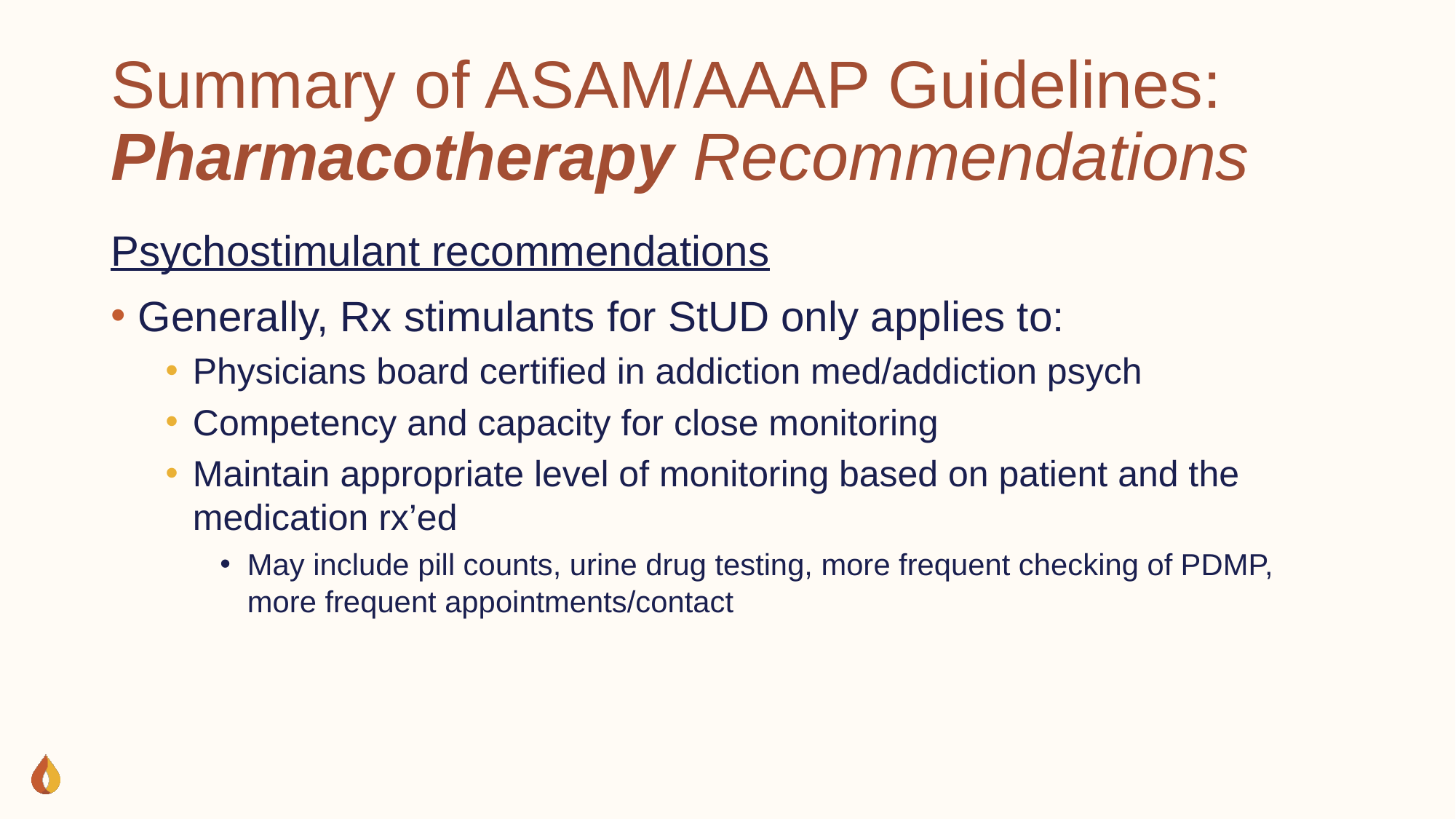

# Summary of ASAM/AAAP Guidelines: Pharmacotherapy Recommendations
Psychostimulant recommendations
Generally, Rx stimulants for StUD only applies to:
Physicians board certified in addiction med/addiction psych
Competency and capacity for close monitoring
Maintain appropriate level of monitoring based on patient and the medication rx’ed
May include pill counts, urine drug testing, more frequent checking of PDMP, more frequent appointments/contact